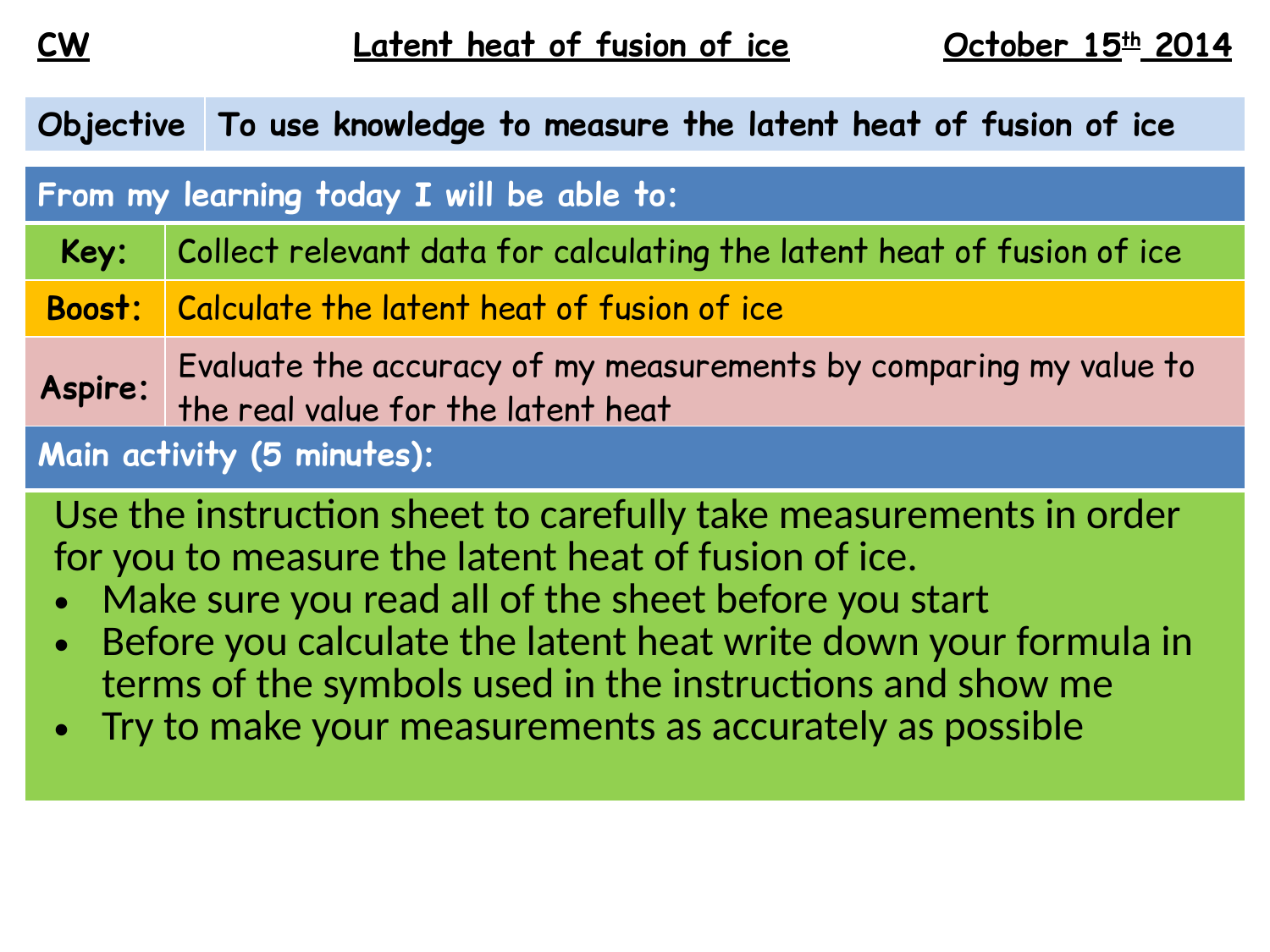

| CW | Latent heat of fusion of ice | October 15th 2014 |
| --- | --- | --- |
| Objective | To use knowledge to measure the latent heat of fusion of ice |
| --- | --- |
| From my learning today I will be able to: |  |
| --- | --- |
| Key: | Collect relevant data for calculating the latent heat of fusion of ice |
| Boost: | Calculate the latent heat of fusion of ice |
| Aspire: | Evaluate the accuracy of my measurements by comparing my value to the real value for the latent heat |
| Main activity (5 minutes): |
| --- |
| Use the instruction sheet to carefully take measurements in order for you to measure the latent heat of fusion of ice. Make sure you read all of the sheet before you start Before you calculate the latent heat write down your formula in terms of the symbols used in the instructions and show me Try to make your measurements as accurately as possible |